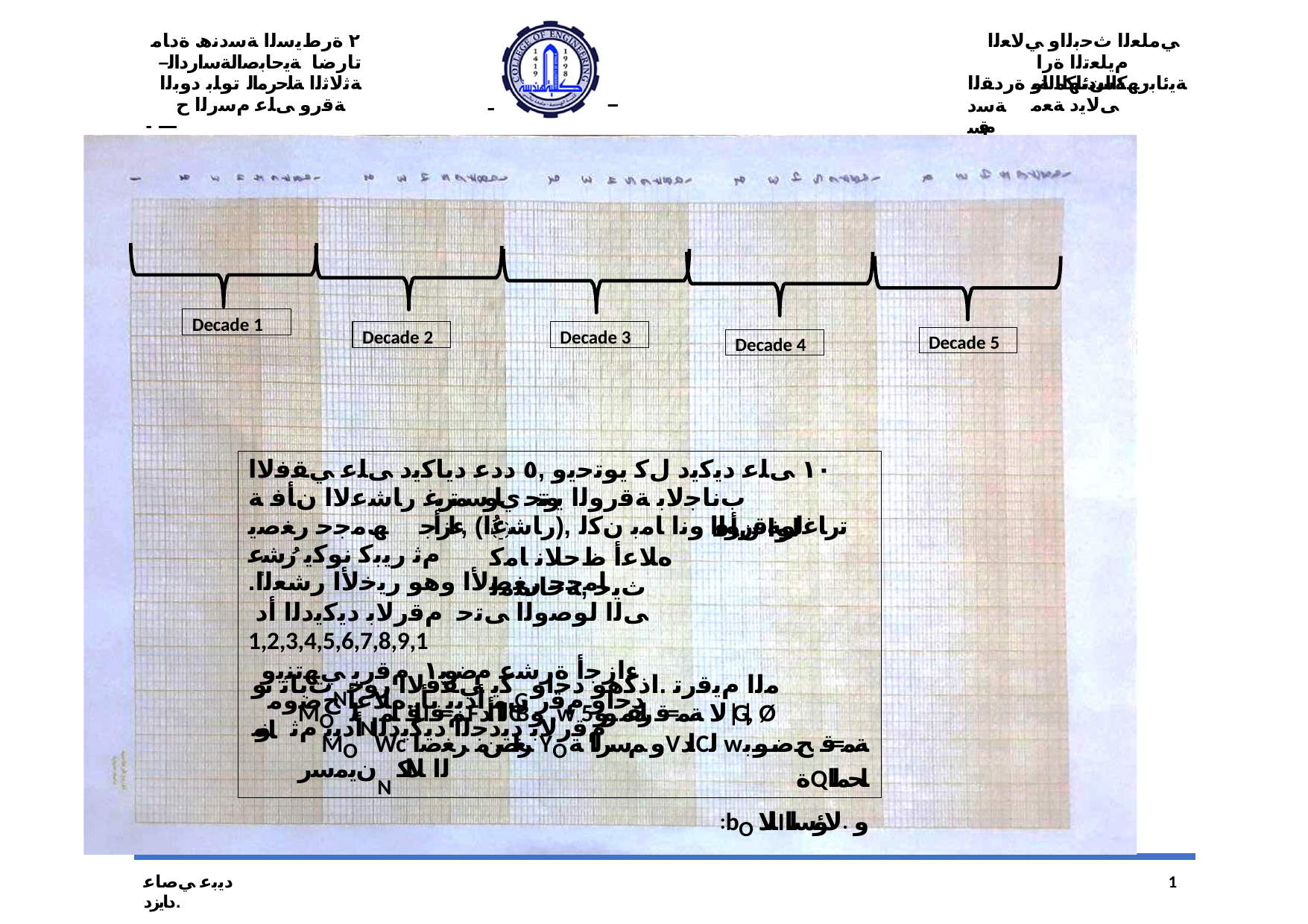

--------------------

٢ ةرطﯾﺳﻟا ﺔﺳدﻧھ ةدﺎﻣ تارﺿﺎ  ﺔﯾﺣﺎﺑﺻاﻟﺔﺳارداﻟ– ﺔﺛﻟﺎﺛﻟا ﺔﻠﺣرﻣاﻟ  توﻠﺑ دوﺑﻟا ﺔﻗرو ﻰﻠﻋ مﺳرﻟا ح
- -----------------------------------------------------
ﻲﻣﻠﻌﻟا ثﺣﺑﻟاو ﻲﻟﺎﻌﻟا مﯾﻠﻌﺗﻟا ةرا  ﺔﺳدﻧﮭﻟا ﺔﯾ	- ﻰﻟﺎﯾد ﺔﻌﻣ
ﺔﯾﺋﺎﺑرﮭﻛاﻟنﺋﺎﻛﻣﻟاو ةردﻘﻟا ﺔﺳد	مﻗﺳ
---------------------------------------------------------------------------------------------

Decade 1
Decade 2
Decade 3
Decade 5
Decade 4

١٠ ﻰﻠﻋ دﯾﻛﯾد لﻛ يوﺗﺣﯾو ,٥ ددﻋ دﯾﺎﻛﯾد ﻰﻠﻋ ﻲﻘﻓﻻا بﻧﺎﺟﻟﺎﺑ ﺔﻗروﻟا يوﺗﺗﺣ  يﺎوﺳﻣﺗرﯾﻏ    رﺎﺷﻋﻻا نﺄﻓ ﺔ	ﺗرﺎﻏﻟوﺔﻗروﻟا وﻧا ﺎﻣﺑ نﻛﻟ ,(رﺎﺷﻋا) ,ءازأﺟ     ﮫﻣﺟﺣ رﻐﺻﯾ مﺛ رﯾﺑﻛ نوﻛﯾ رُﺷﻋ
.ًﺎﻣﺟﺣ رﻐﺻﻷا وھو رﯾﺧﻷا رﺷﻌﻟا ﻰﻟا لوﺻوﻟا ﻰﺗﺣ  مﻗرﻟﺎﺑ دﯾﻛﯾدﻟا أد
1,2,3,4,5,6,7,8,9,1
ءازﺟأ ةرﺷﻋ مﺿوﯾ١  مﻗرﺑ ﻲﮭﺗﻧﯾو دﺣاو مﻗر نﻣ أدﺑﯾ يأ ,هﻼﻋأ ﺢﺿوﻣ ﺎ
ُ		لوا نﺄﻓ هﻼﻋأ ظﺣﻼﻧ ﺎﻣﻛ ثﯾﺣ ,ﺔﺣﺎﺳﻣﻟ
تﺑﺎﺛ نوN ﻛﯾ ﻲﻘﻓﻻا روﺣG ﻣﻟا مﯾﻗرﺗ .اذﻛھو دﺣاو مﻗرﻟﺎﺑ دﯾدﺟﻟا دﯾﻛﯾدﻟا أدﺑﯾ مﺛ   نوﻣ
MO ﺎﻨN ﻠﻗ ﺎﻤIﻢ=ﻗFﻟا أﺪCBو ,w لا ﺔﻤ=ﻗ راﺪﻘﻣ  ﻮو5|G|, Ø  نﯾﻣﺳرN  ﻟا ﻼﻟﻛ
MO Wc ﺮﻐاﺻﻦﻣ ﺮﻐﺻا YO و ﻢﺳﺮﻟا ﺔVاﺪCﻟ w  ﺔﻤ=ﻗ   ﺢﺿﻮﺑ ةQﺎﺤﻤﻟا
:bO  ﺎﺘﻟﺎIو .لاﺆﺴﻟا

1
دﯾﺑﻋ ﻲﺻﺎﻋ دﺎﯾزد.